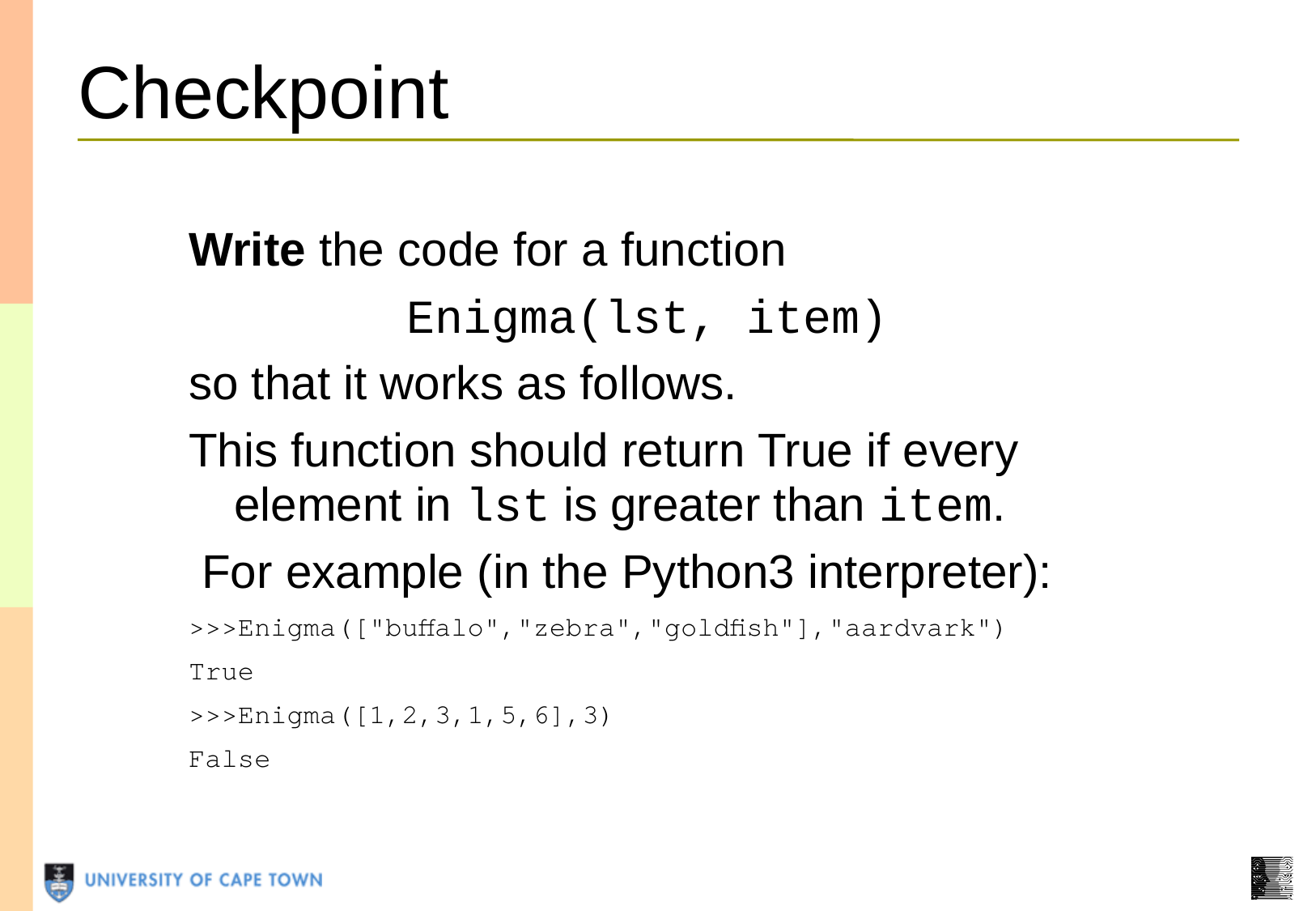

# Checkpoint
Write the code for a function
Enigma(lst, item)
so that it works as follows.
This function should return True if every element in lst is greater than item.
 For example (in the Python3 interpreter):
>>>Enigma(["buffalo","zebra","goldfish"],"aardvark")
True
>>>Enigma([1,2,3,1,5,6],3)
False